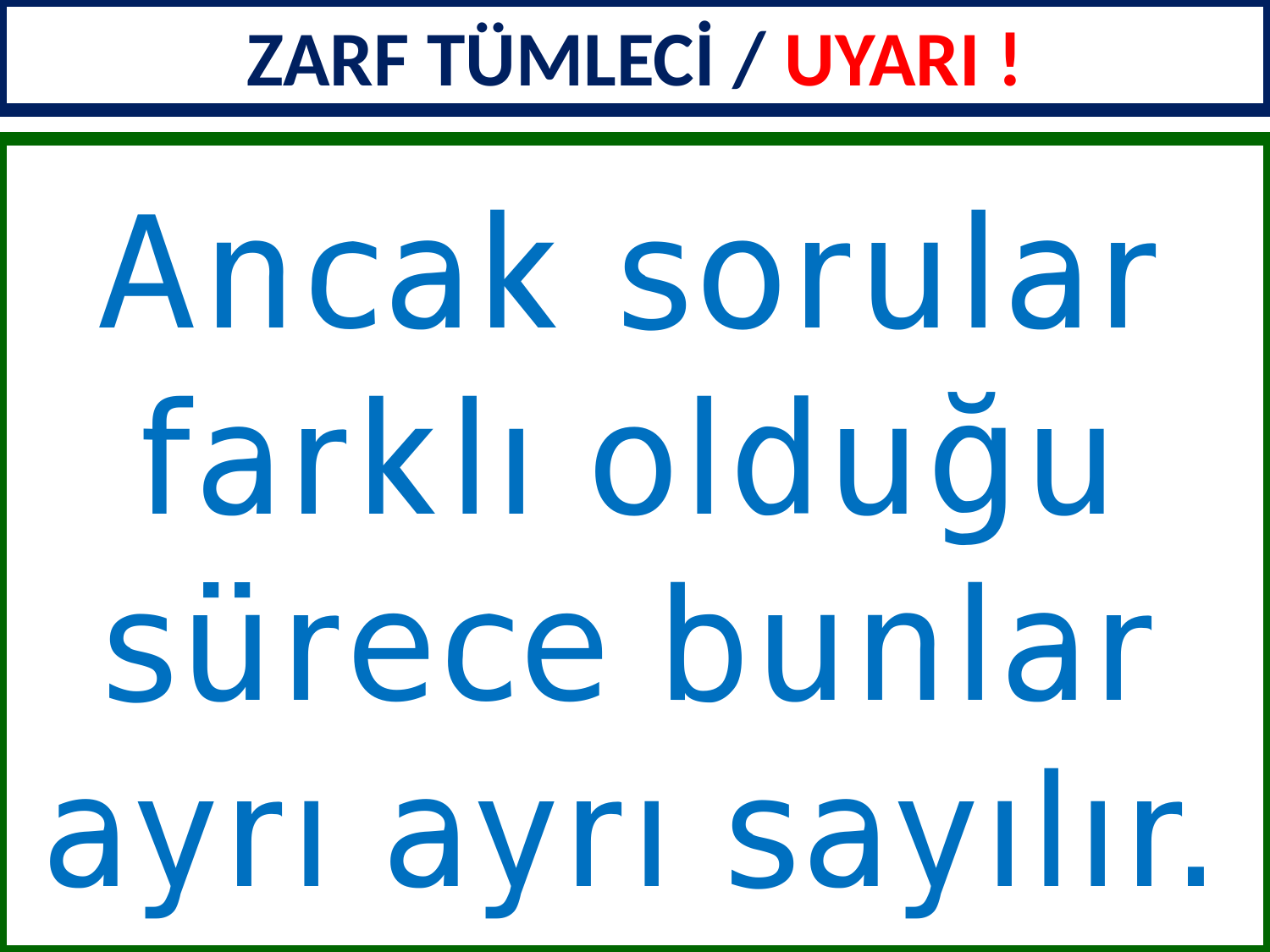

ZARF TÜMLECİ / UYARI !
Ancak sorular farklı olduğu sürece bunlar ayrı ayrı sayılır.